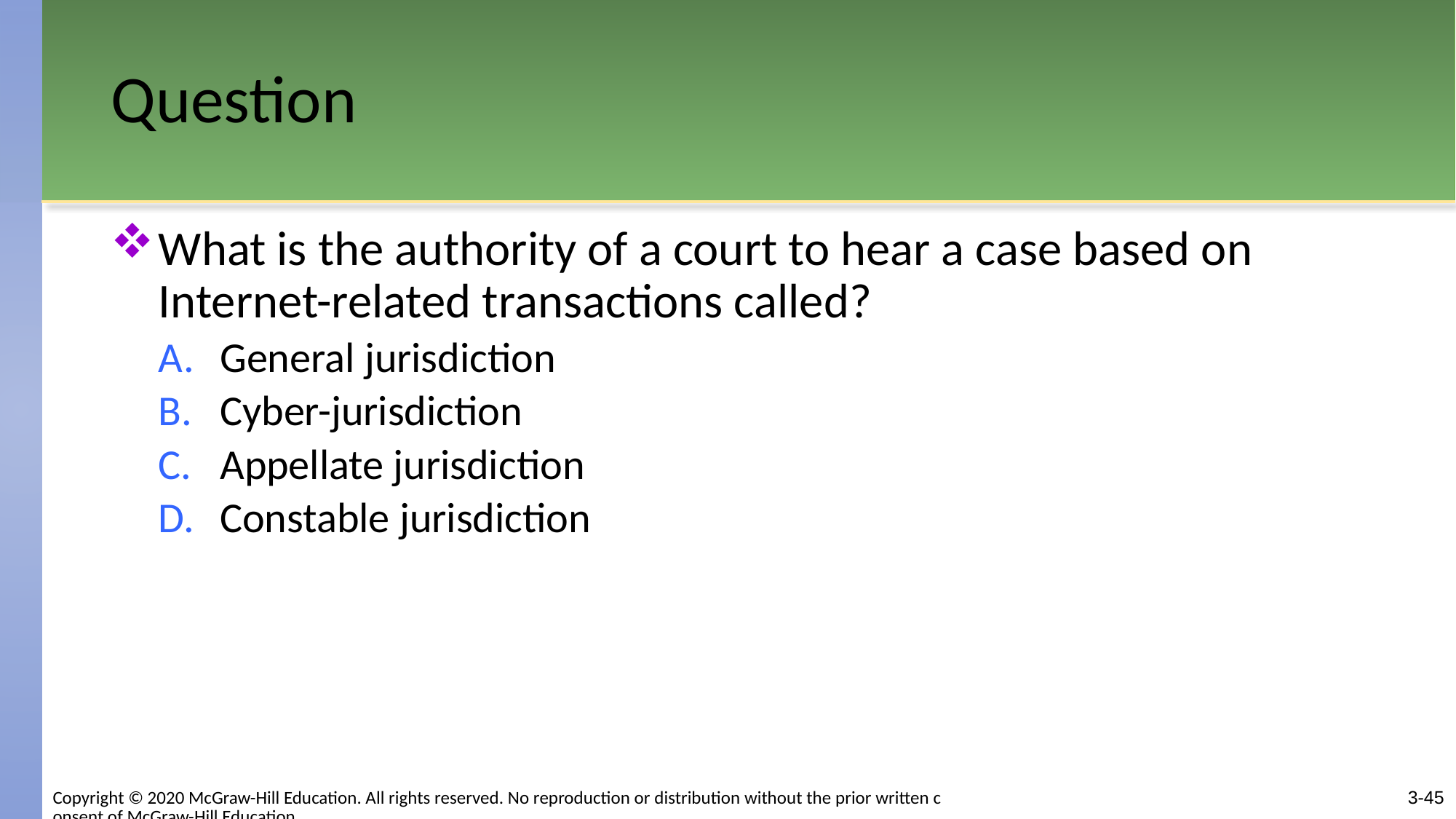

# Question
What is the authority of a court to hear a case based on Internet-related transactions called?
General jurisdiction
Cyber-jurisdiction
Appellate jurisdiction
Constable jurisdiction
3-45
Copyright © 2020 McGraw-Hill Education. All rights reserved. No reproduction or distribution without the prior written consent of McGraw-Hill Education.